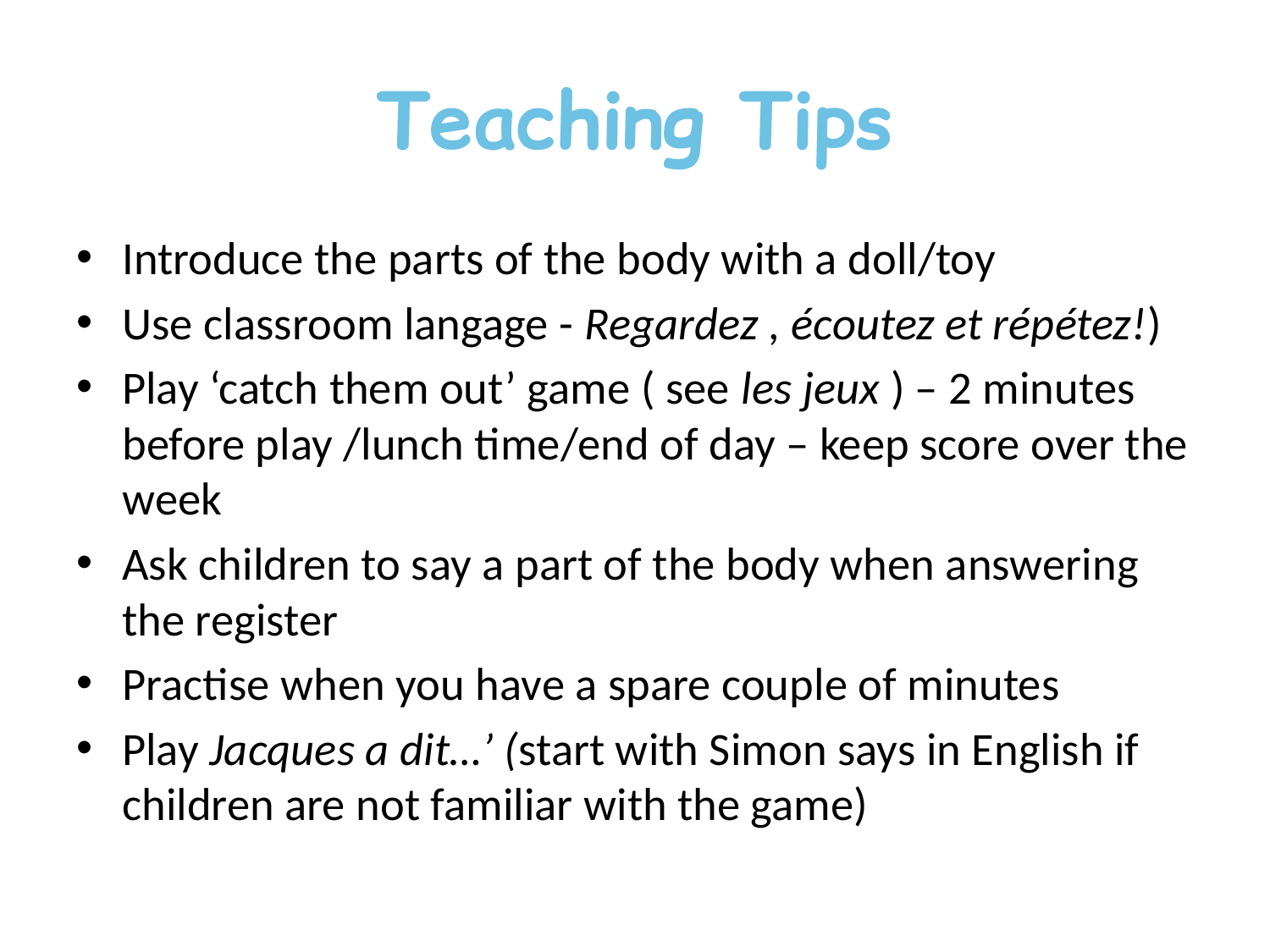

# Teaching Tips
Introduce the parts of the body with a doll/toy
Use classroom langage - Regardez , écoutez et répétez!)
Play ‘catch them out’ game ( see les jeux ) – 2 minutes before play /lunch time/end of day – keep score over the week
Ask children to say a part of the body when answering the register
Practise when you have a spare couple of minutes
Play Jacques a dit…’ (start with Simon says in English if children are not familiar with the game)